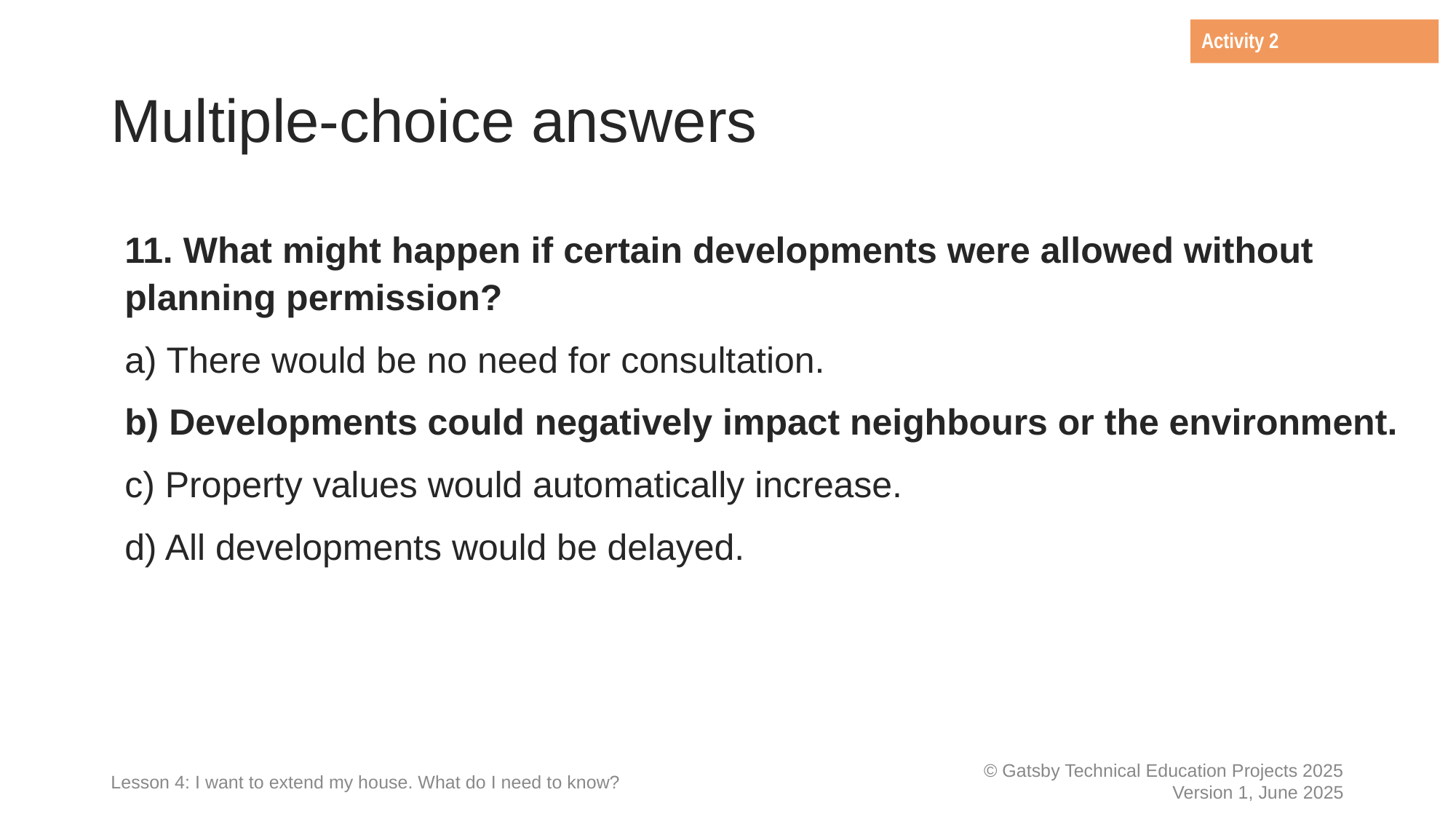

Activity 2
# Multiple-choice answers
11. What might happen if certain developments were allowed without planning permission?
a) There would be no need for consultation.
b) Developments could negatively impact neighbours or the environment.
c) Property values would automatically increase.
d) All developments would be delayed.

Lesson 4: I want to extend my house. What do I need to know?